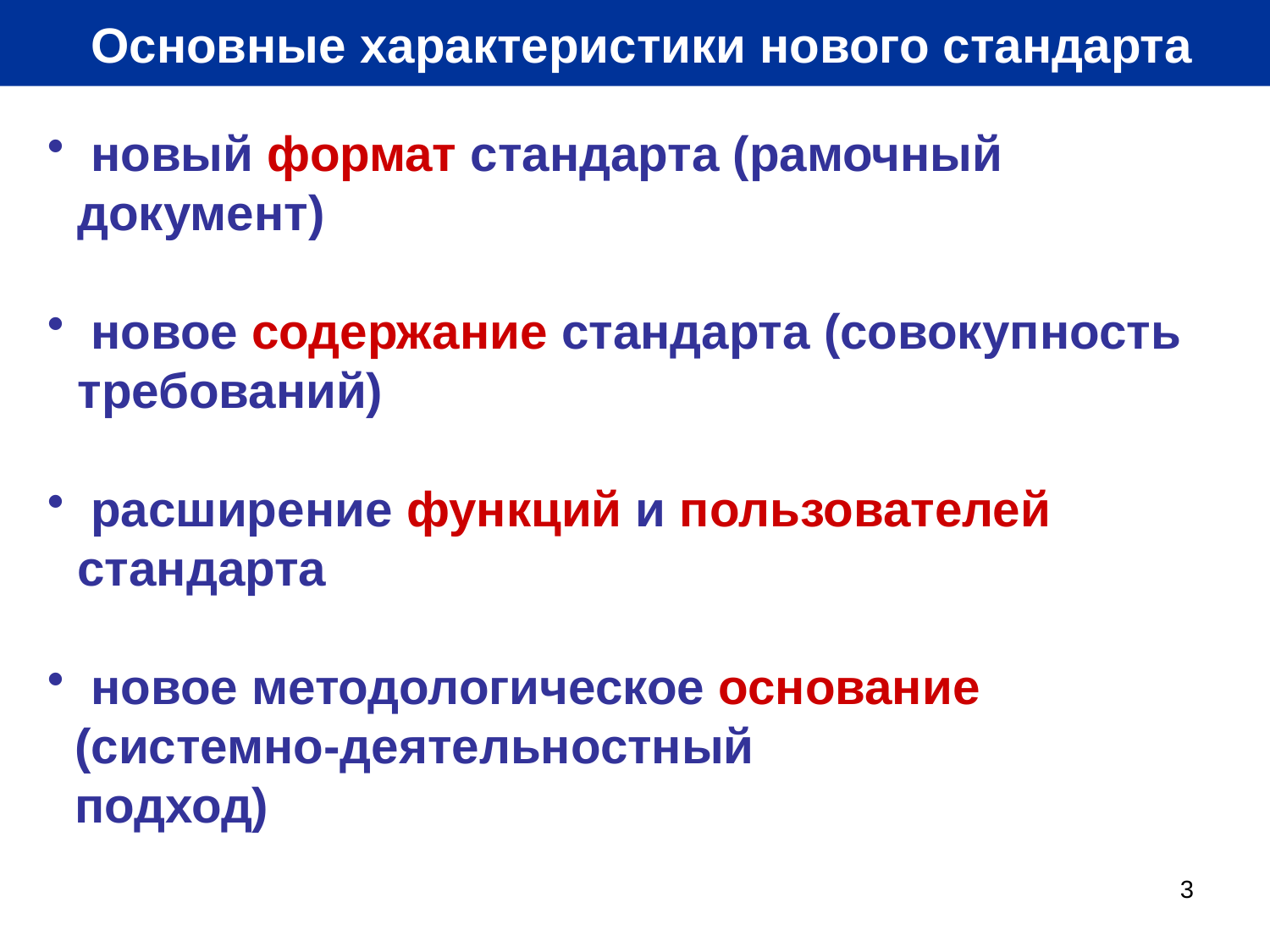

Основные характеристики нового стандарта
 новый формат стандарта (рамочный документ)

 новое содержание стандарта (совокупность требований)

 расширение функций и пользователей стандарта

 новое методологическое основание
  (системно-деятельностный
  подход)

3